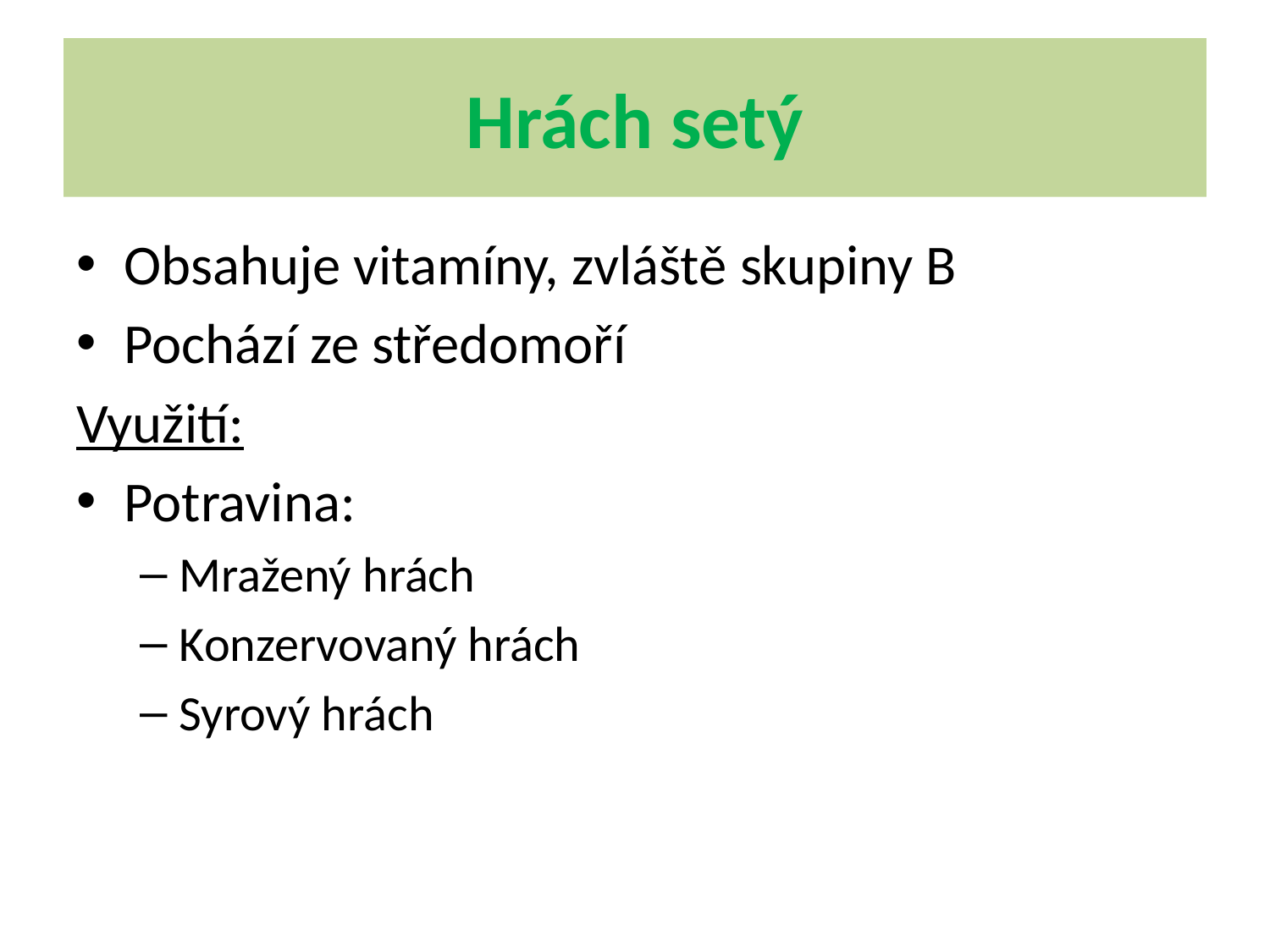

# Hrách setý
Obsahuje vitamíny, zvláště skupiny B
Pochází ze středomoří
Využití:
Potravina:
Mražený hrách
Konzervovaný hrách
Syrový hrách